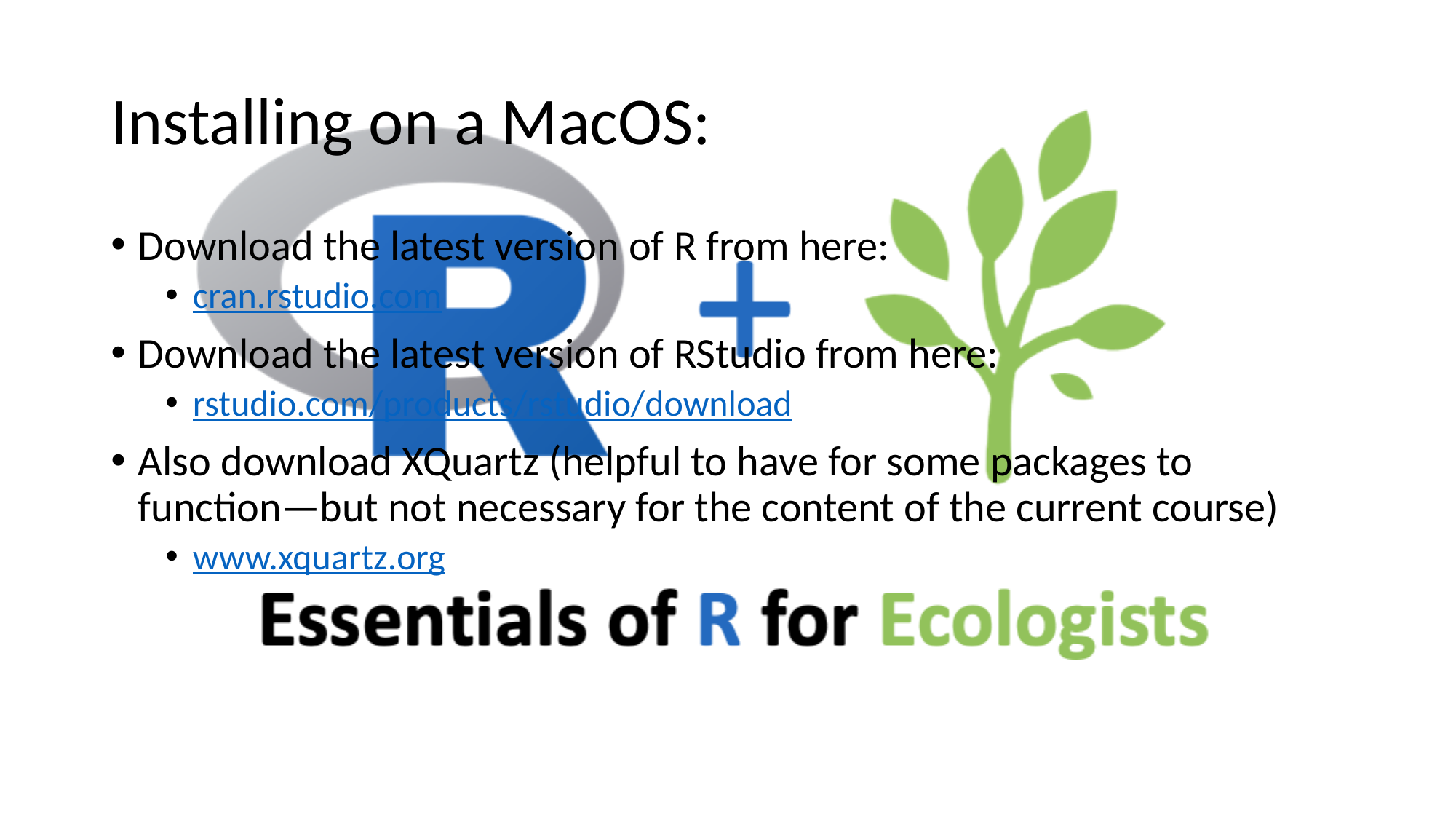

# Installing on a MacOS:
Download the latest version of R from here:
cran.rstudio.com
Download the latest version of RStudio from here:
rstudio.com/products/rstudio/download
Also download XQuartz (helpful to have for some packages to function—but not necessary for the content of the current course)
www.xquartz.org